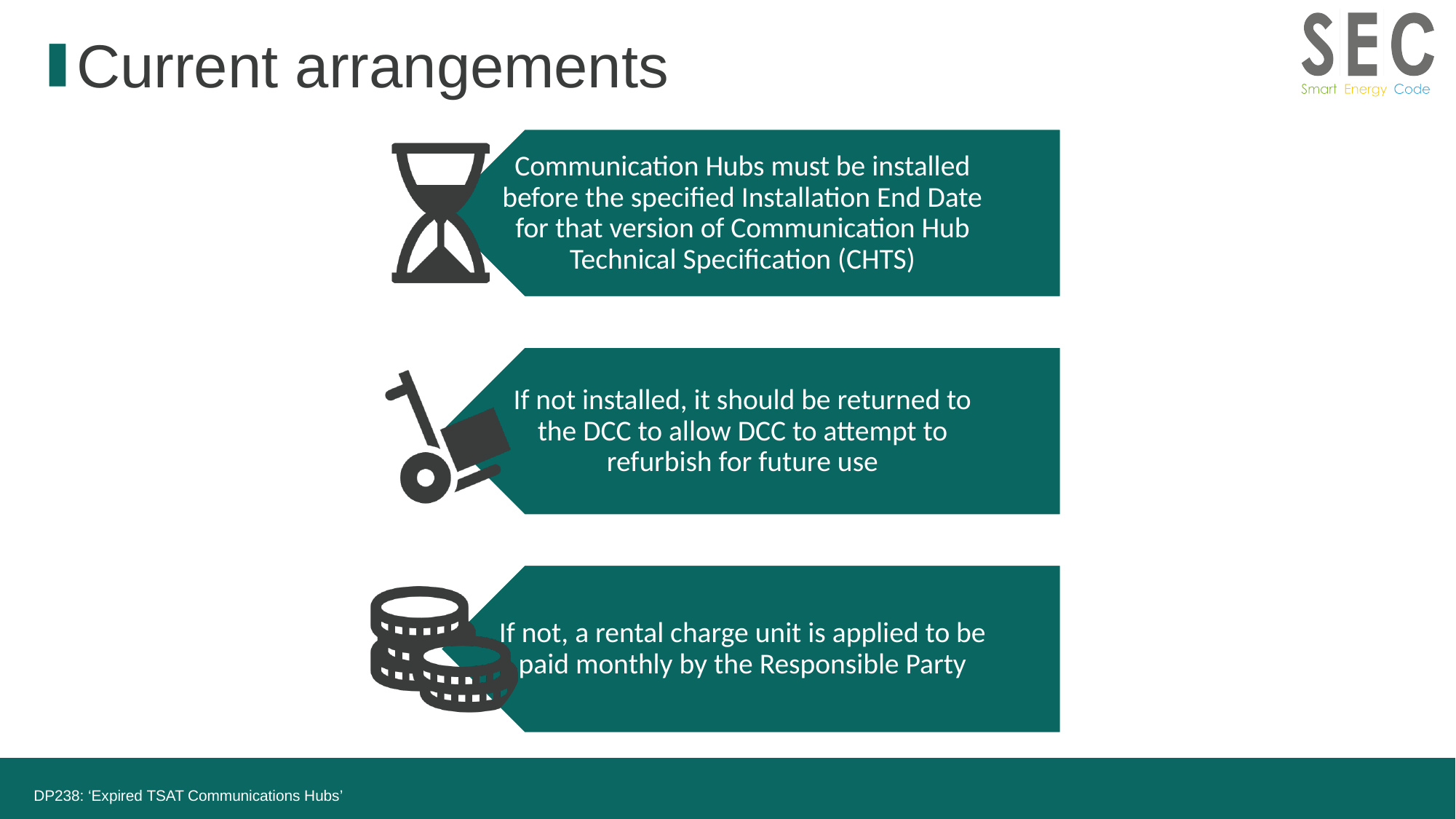

# Current arrangements
Communication Hubs must be installed before the specified Installation End Date for that version of Communication Hub Technical Specification (CHTS)
If not installed, it should be returned to the DCC to allow DCC to attempt to refurbish for future use
If not, a rental charge unit is applied to be paid monthly by the Responsible Party

DP238: ‘Expired TSAT Communications Hubs’